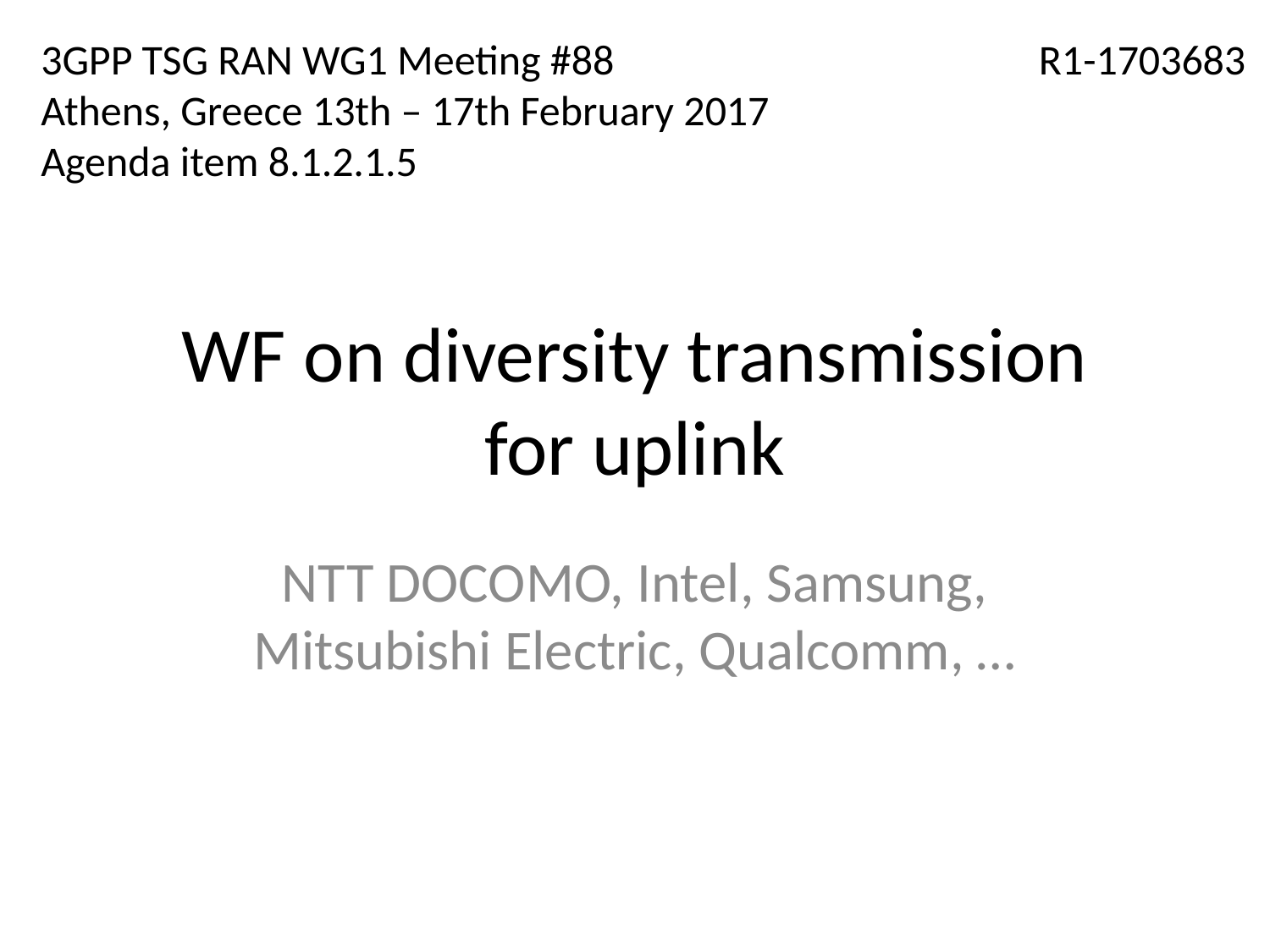

3GPP TSG RAN WG1 Meeting #88
Athens, Greece 13th – 17th February 2017
Agenda item 8.1.2.1.5
R1-1703683
# WF on diversity transmission for uplink
NTT DOCOMO, Intel, Samsung, Mitsubishi Electric, Qualcomm, …